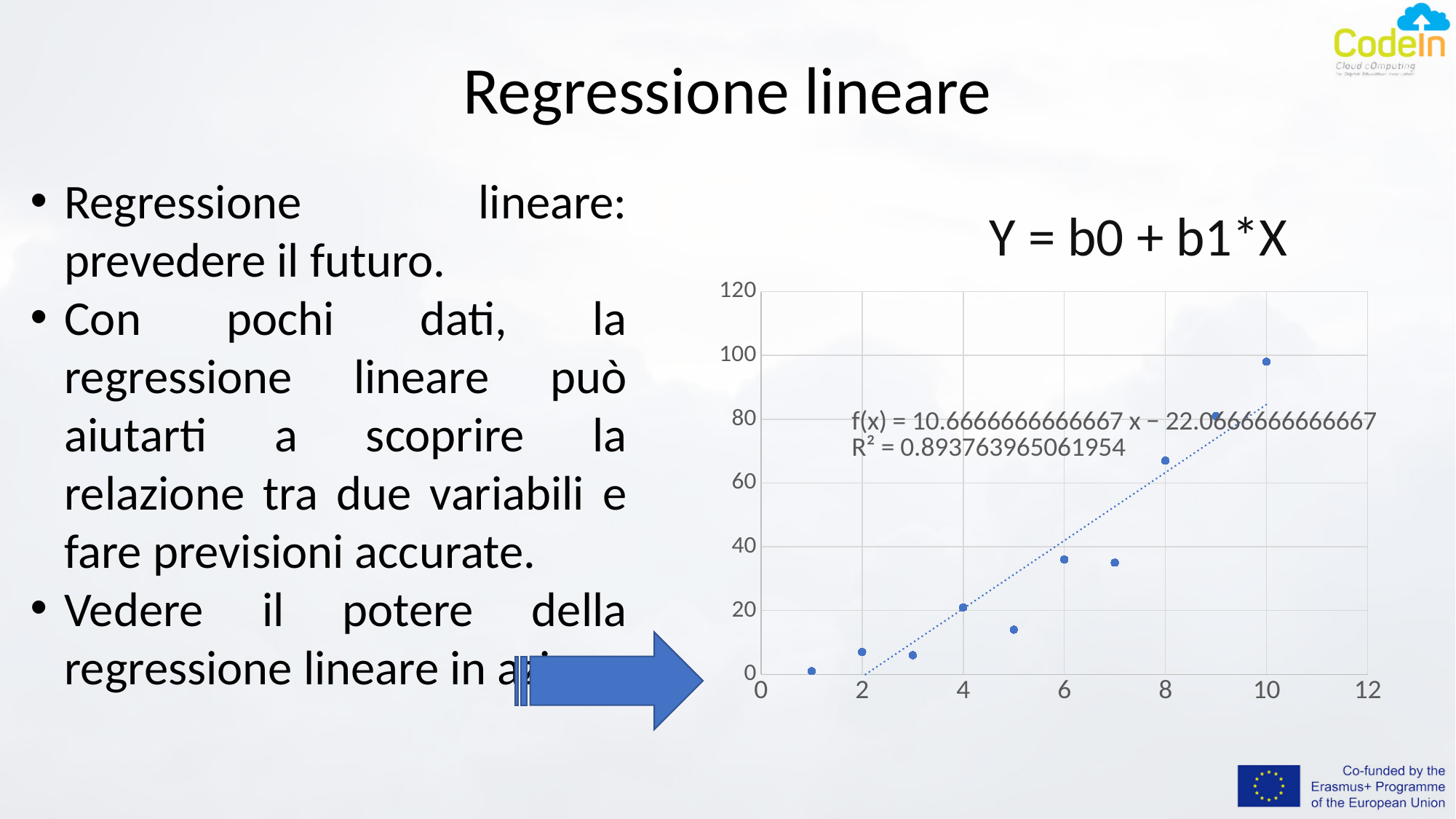

# Regressione lineare
Regressione lineare: prevedere il futuro.
Con pochi dati, la regressione lineare può aiutarti a scoprire la relazione tra due variabili e fare previsioni accurate.
Vedere il potere della regressione lineare in azione
Y = b0 + b1*X

### Chart

| Category | Y |
|---|---|